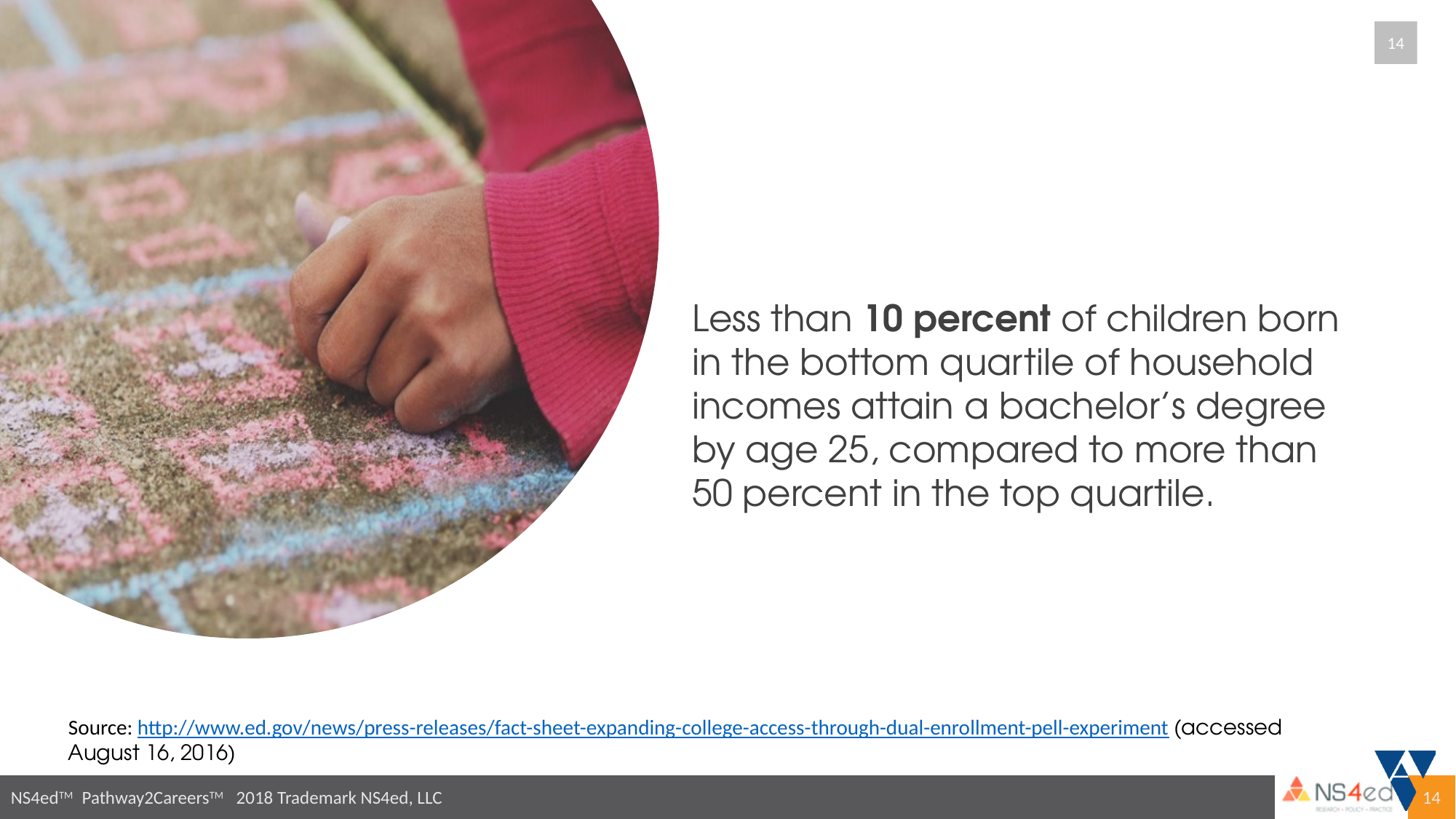

Less than 10 percent of children born in the bottom quartile of household incomes attain a bachelor’s degree by age 25, compared to more than 50 percent in the top quartile.
Source: http://www.ed.gov/news/press-releases/fact-sheet-expanding-college-access-through-dual-enrollment-pell-experiment (accessed August 16, 2016)